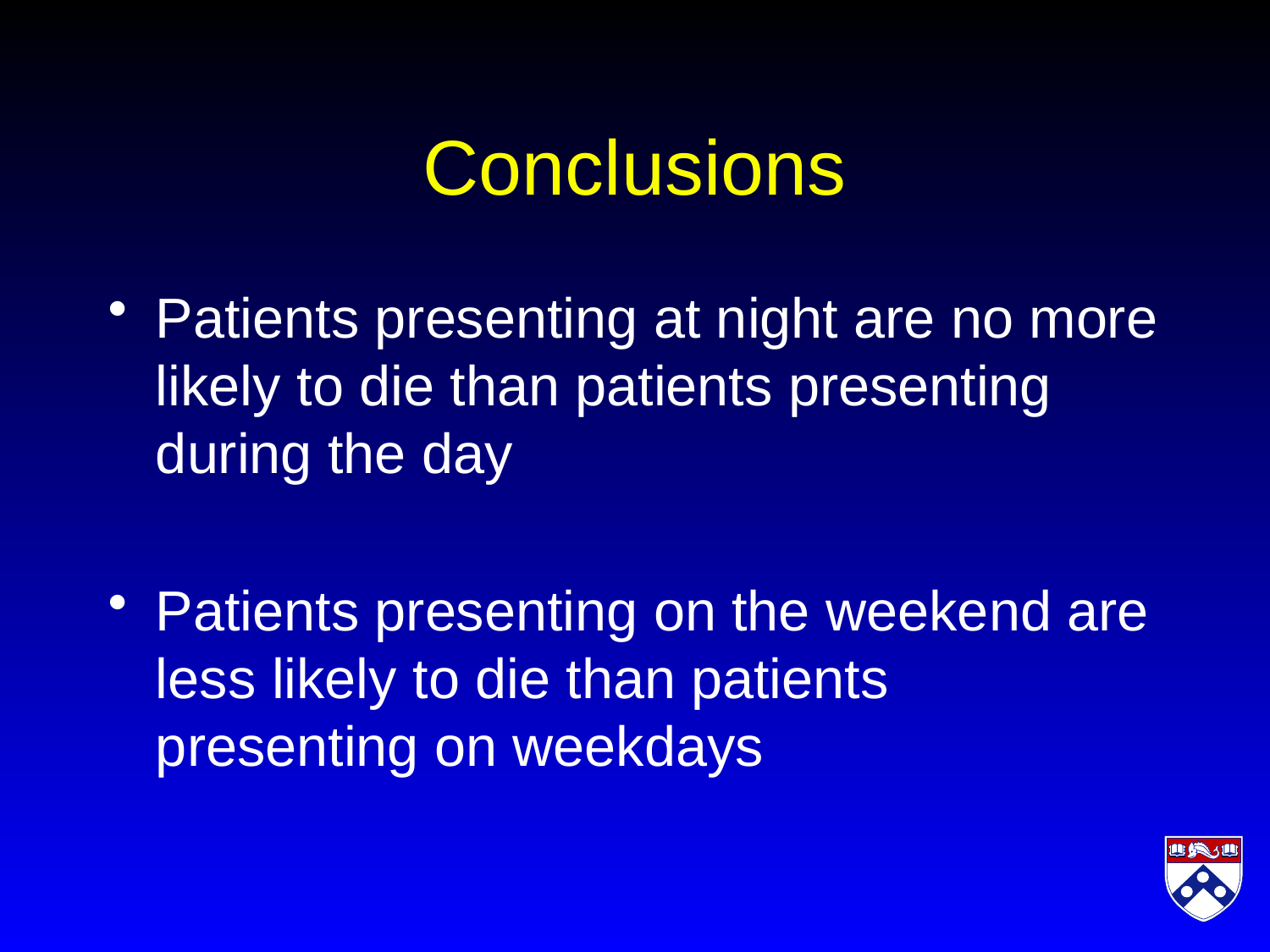

# Conclusions
Patients presenting at night are no more likely to die than patients presenting during the day

Patients presenting on the weekend are less likely to die than patients presenting on weekdays